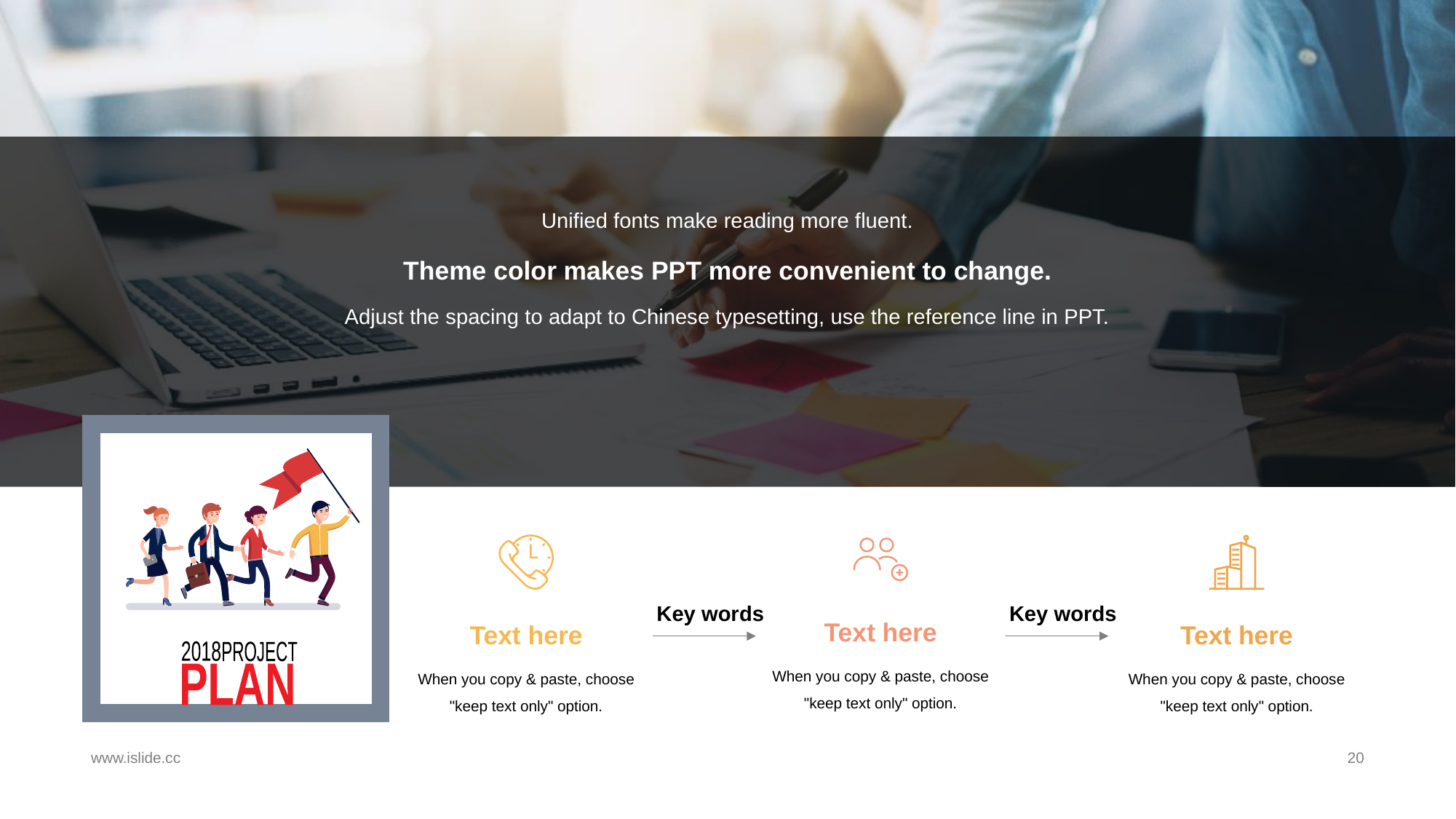

#

Unified fonts make reading more fluent.
Theme color makes PPT more convenient to change.
Adjust the spacing to adapt to Chinese typesetting, use the reference line in PPT.

Key words
Key words

Text here
Text here
Text here
2018
PROJECT
When you copy & paste, choose "keep text only" option.
When you copy & paste, choose "keep text only" option.
When you copy & paste, choose "keep text only" option.
PLAN
www.islide.cc
20